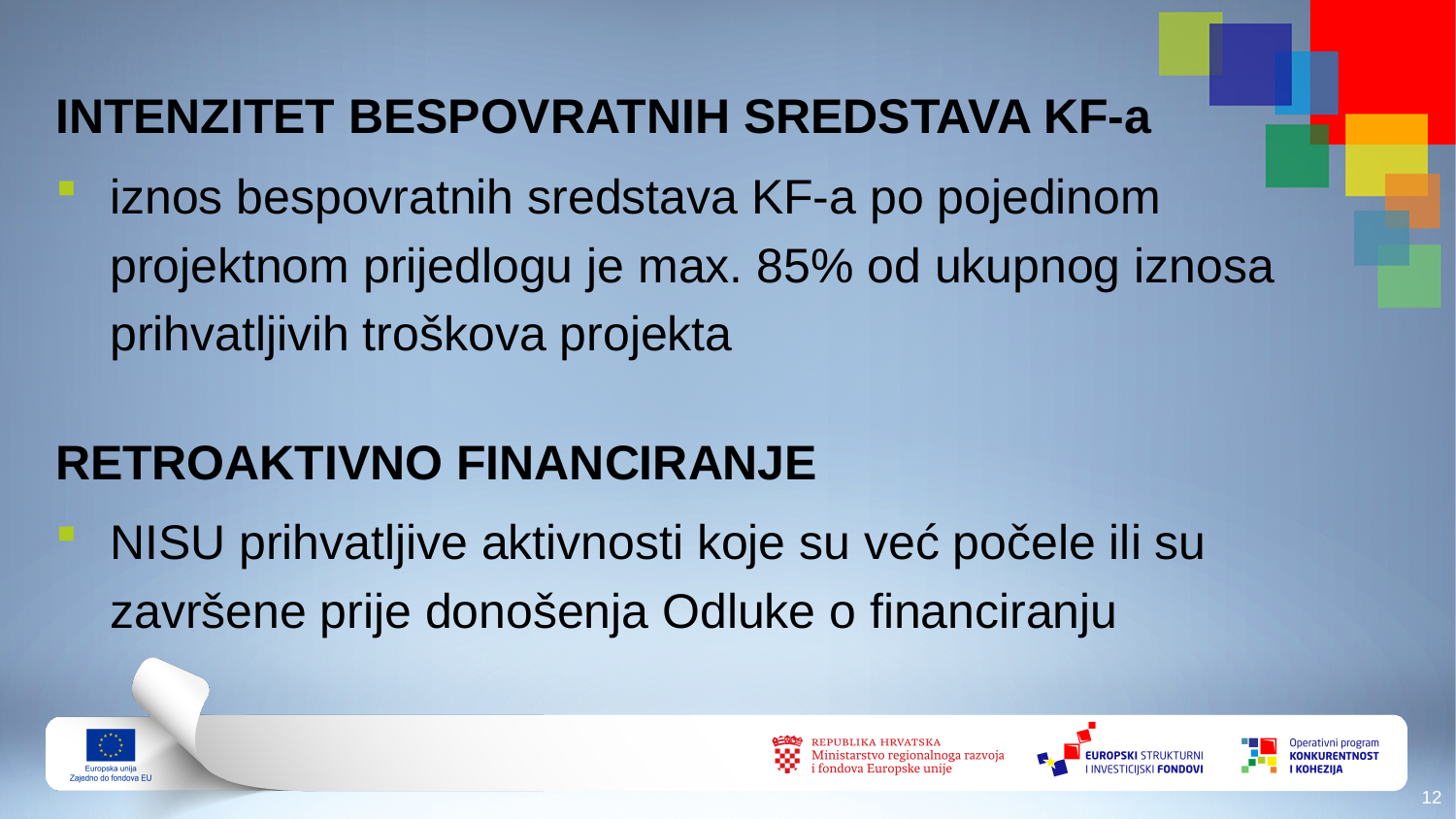

INTENZITET BESPOVRATNIH SREDSTAVA KF-a
iznos bespovratnih sredstava KF-a po pojedinom projektnom prijedlogu je max. 85% od ukupnog iznosa prihvatljivih troškova projekta

RETROAKTIVNO FINANCIRANJE
NISU prihvatljive aktivnosti koje su već počele ili su završene prije donošenja Odluke o financiranju
12